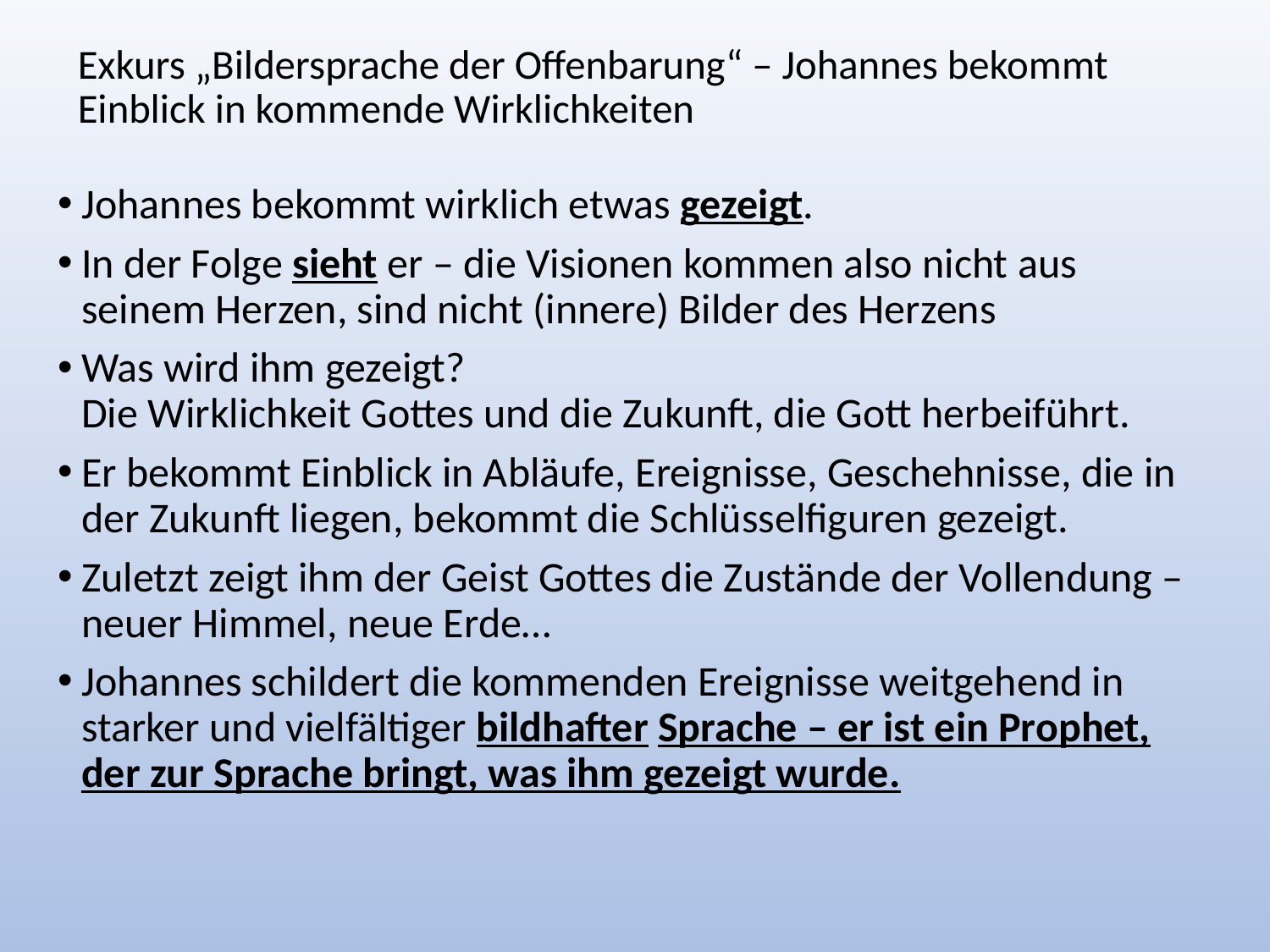

# Exkurs „Bildersprache der Offenbarung“ – Johannes bekommt Einblick in kommende Wirklichkeiten
Johannes bekommt wirklich etwas gezeigt.
In der Folge sieht er – die Visionen kommen also nicht aus seinem Herzen, sind nicht (innere) Bilder des Herzens
Was wird ihm gezeigt?
Die Wirklichkeit Gottes und die Zukunft, die Gott herbeiführt.
Er bekommt Einblick in Abläufe, Ereignisse, Geschehnisse, die in der Zukunft liegen, bekommt die Schlüsselfiguren gezeigt.
Zuletzt zeigt ihm der Geist Gottes die Zustände der Vollendung – neuer Himmel, neue Erde…
Johannes schildert die kommenden Ereignisse weitgehend in starker und vielfältiger bildhafter Sprache – er ist ein Prophet, der zur Sprache bringt, was ihm gezeigt wurde.